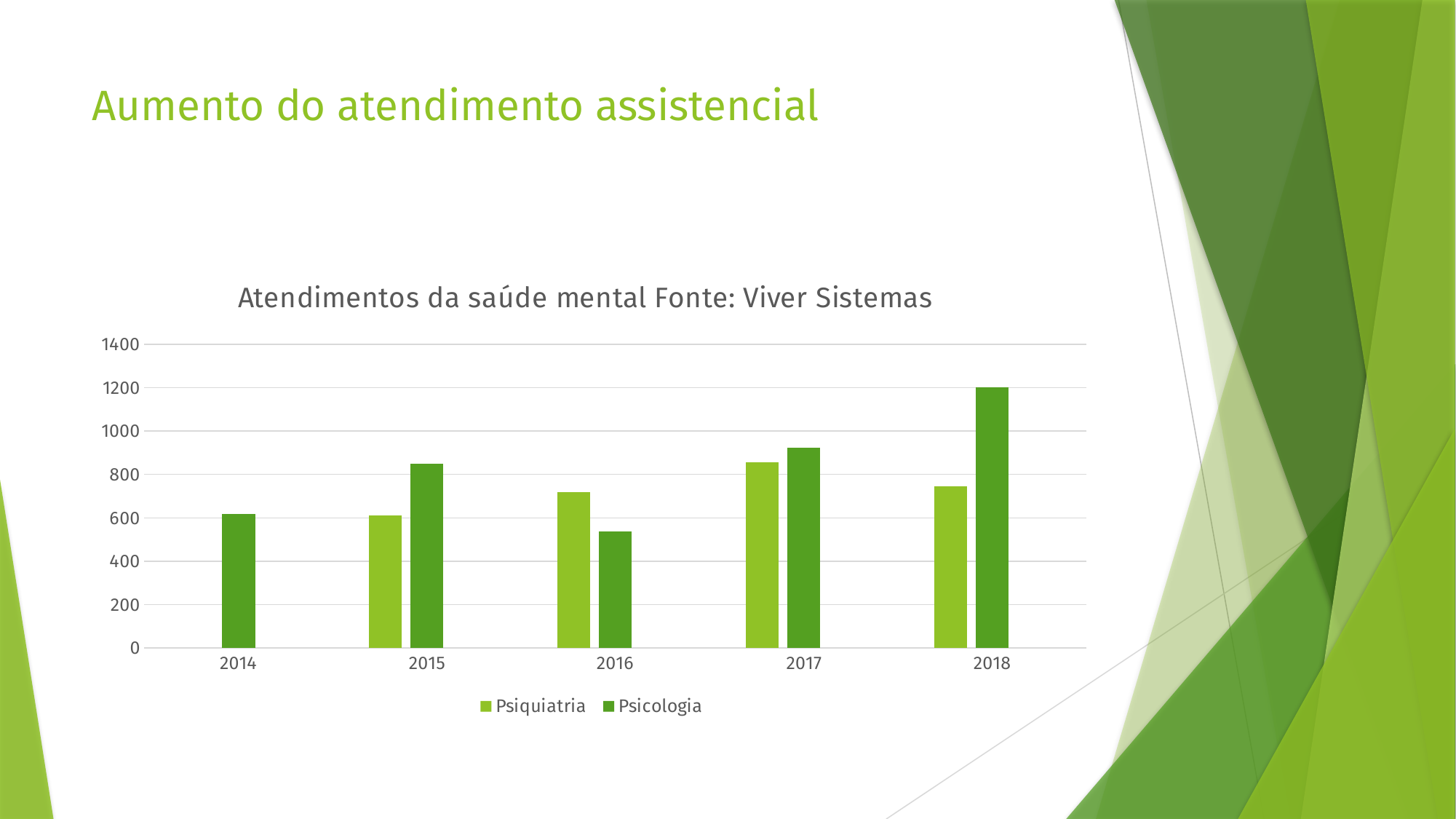

# Aumento do atendimento assistencial

### Chart: Atendimentos da saúde mental Fonte: Viver Sistemas

| Category | Psiquiatria  | Psicologia  | Coluna1 |
|---|---|---|---|
| 2014 | None | 618.0 | None |
| 2015 | 610.0 | 851.0 | None |
| 2016 | 720.0 | 538.0 | None |
| 2017 | 856.0 | 924.0 | None |
| 2018 | 747.0 | 1200.0 | None |